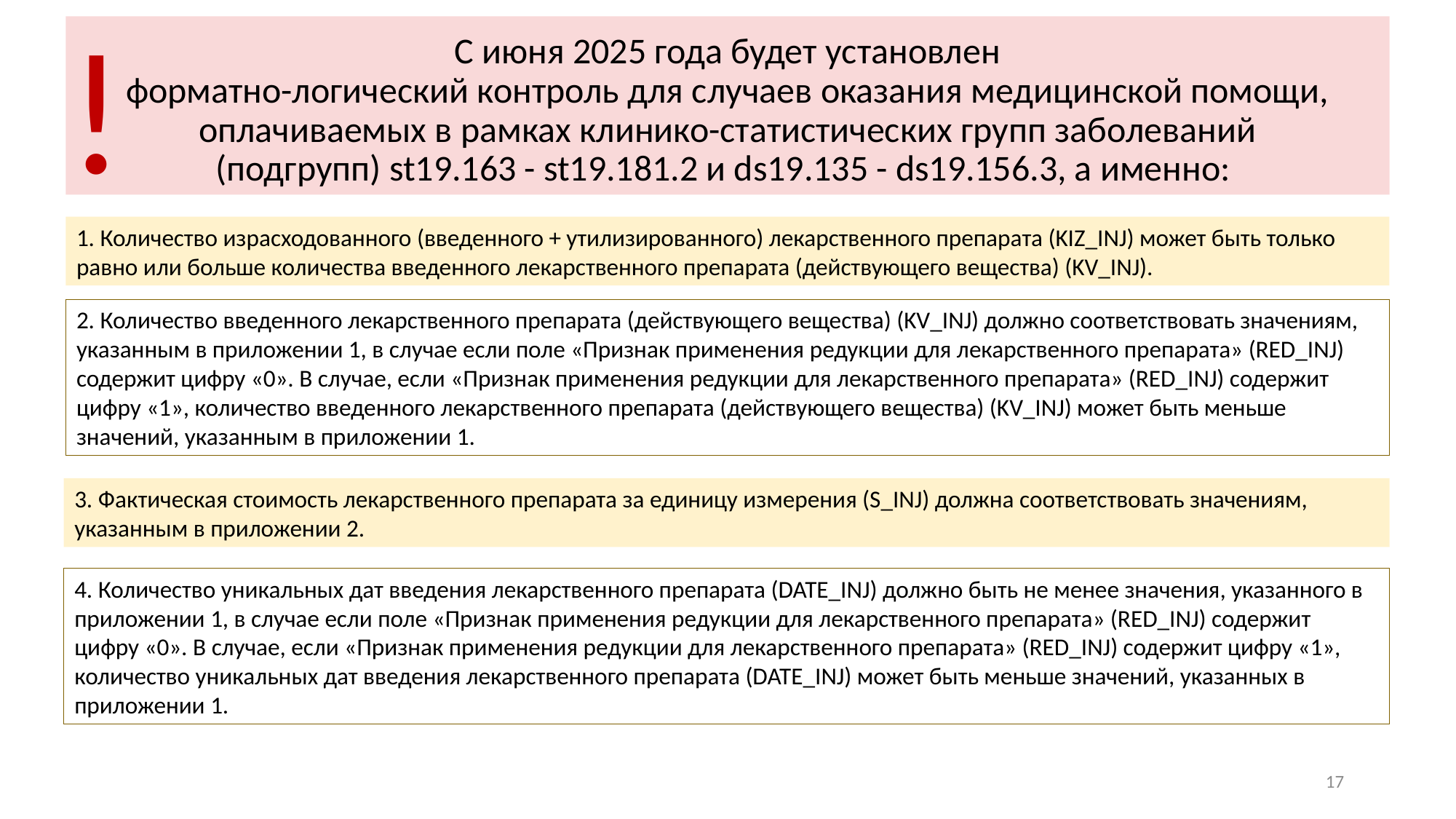

!
# С июня 2025 года будет установлен форматно-логический контроль для случаев оказания медицинской помощи, оплачиваемых в рамках клинико-статистических групп заболеваний (подгрупп) st19.163 - st19.181.2 и ds19.135 - ds19.156.3, а именно:
1. Количество израсходованного (введенного + утилизированного) лекарственного препарата (KIZ_INJ) может быть только равно или больше количества введенного лекарственного препарата (действующего вещества) (KV_INJ).
2. Количество введенного лекарственного препарата (действующего вещества) (KV_INJ) должно соответствовать значениям, указанным в приложении 1, в случае если поле «Признак применения редукции для лекарственного препарата» (RED_INJ) содержит цифру «0». В случае, если «Признак применения редукции для лекарственного препарата» (RED_INJ) содержит цифру «1», количество введенного лекарственного препарата (действующего вещества) (KV_INJ) может быть меньше значений, указанным в приложении 1.
3. Фактическая стоимость лекарственного препарата за единицу измерения (S_INJ) должна соответствовать значениям, указанным в приложении 2.
4. Количество уникальных дат введения лекарственного препарата (DATE_INJ) должно быть не менее значения, указанного в приложении 1, в случае если поле «Признак применения редукции для лекарственного препарата» (RED_INJ) содержит цифру «0». В случае, если «Признак применения редукции для лекарственного препарата» (RED_INJ) содержит цифру «1», количество уникальных дат введения лекарственного препарата (DATE_INJ) может быть меньше значений, указанных в приложении 1.
17